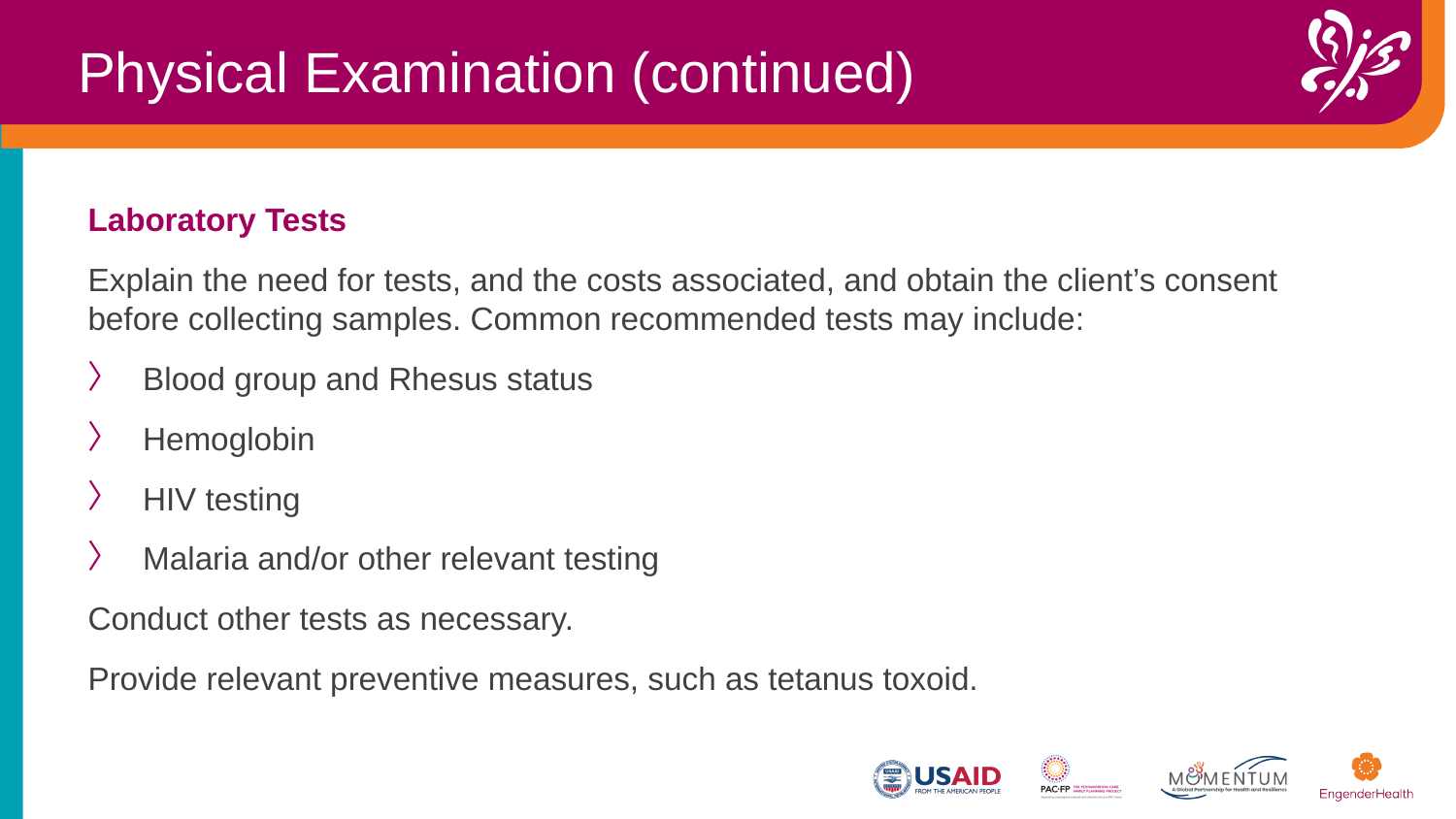

Physical Examination (continued)
Laboratory Tests
Explain the need for tests, and the costs associated, and obtain the client’s consent before collecting samples. Common recommended tests may include:
Blood group and Rhesus status
Hemoglobin
HIV testing
Malaria and/or other relevant testing
Conduct other tests as necessary.
Provide relevant preventive measures, such as tetanus toxoid.